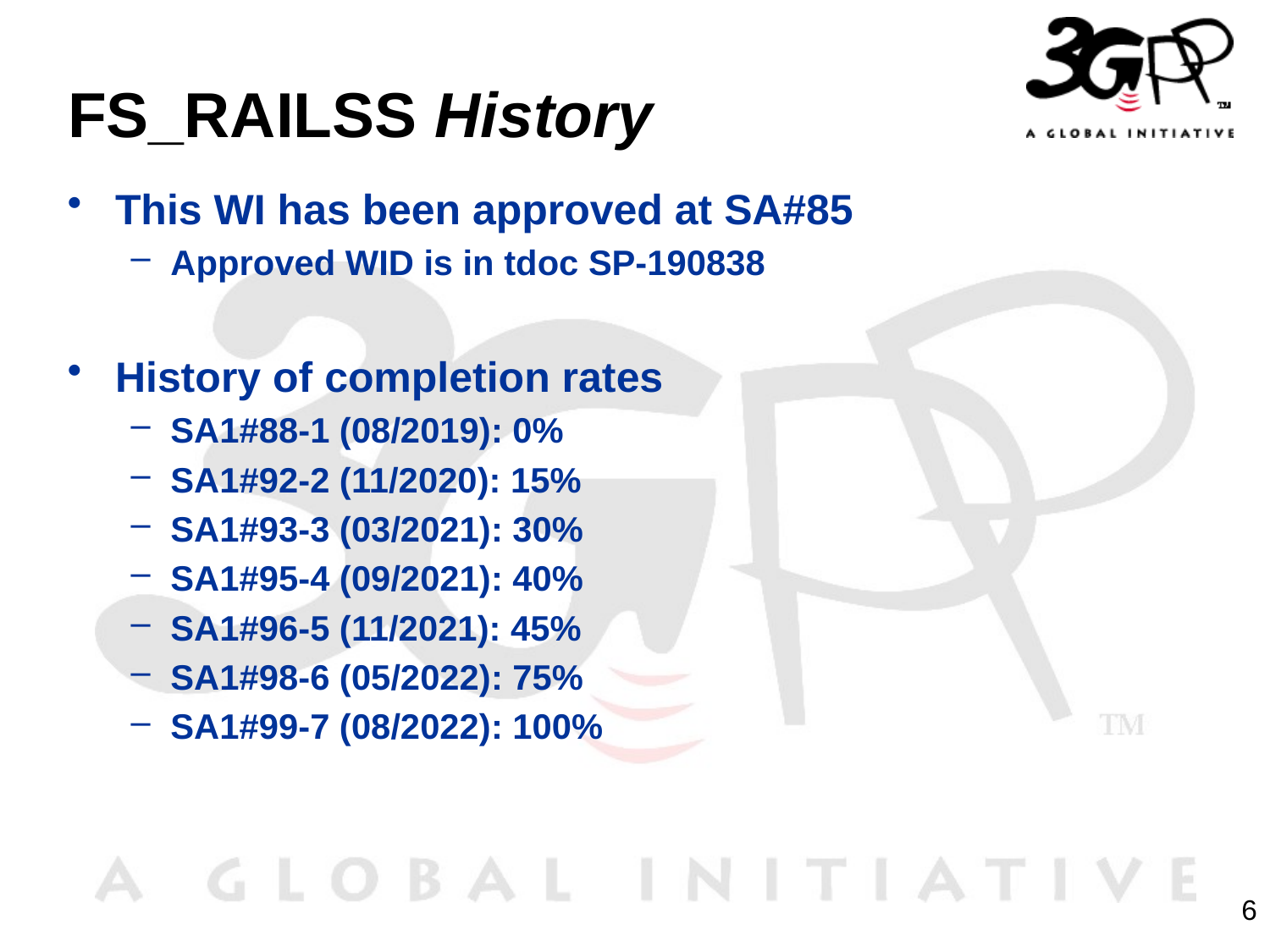

# FS_RAILSS History
This WI has been approved at SA#85
Approved WID is in tdoc SP-190838

History of completion rates
SA1#88-1 (08/2019): 0%
SA1#92-2 (11/2020): 15%
SA1#93-3 (03/2021): 30%
SA1#95-4 (09/2021): 40%
SA1#96-5 (11/2021): 45%
SA1#98-6 (05/2022): 75%
SA1#99-7 (08/2022): 100%

6